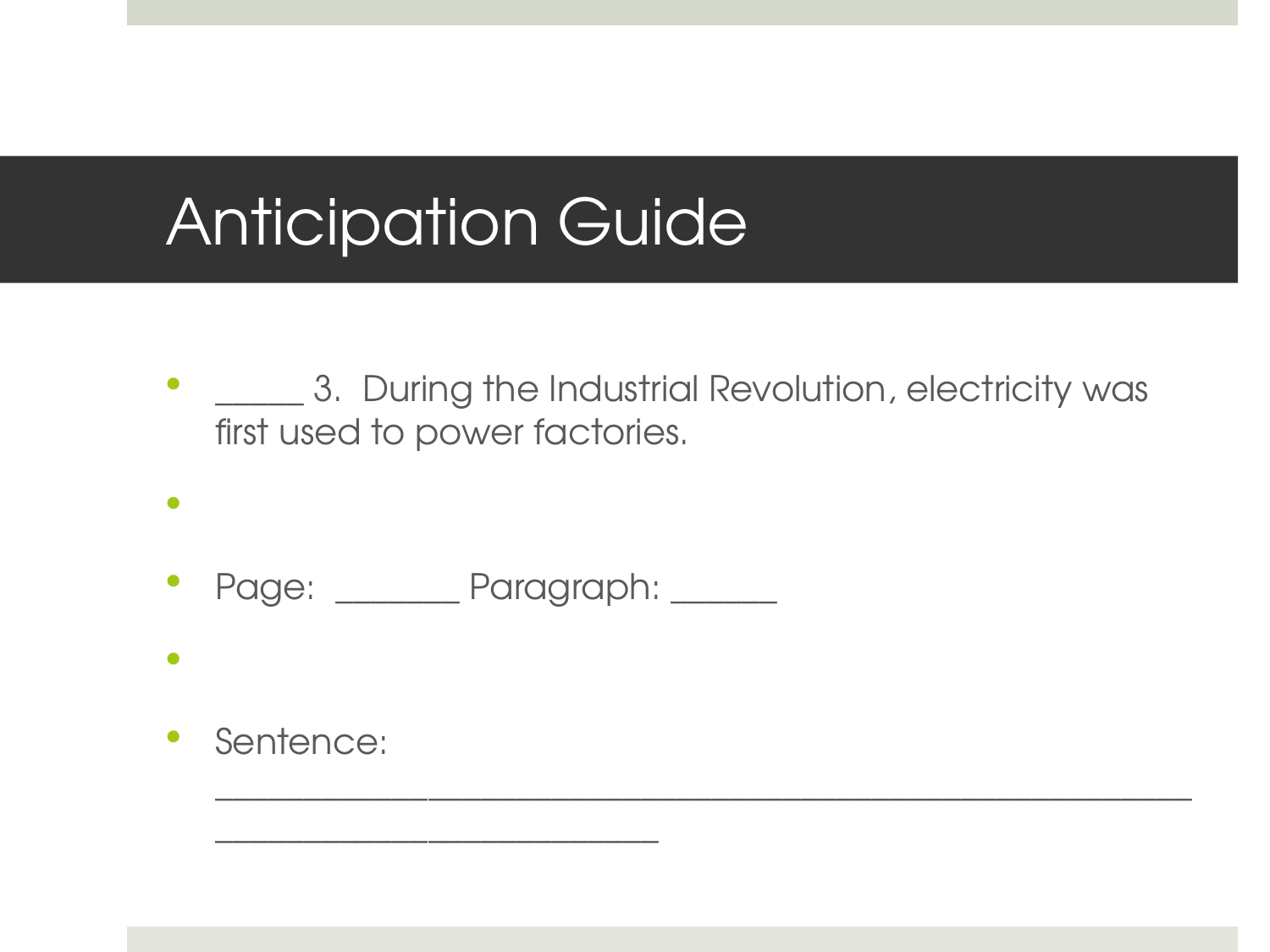

# Anticipation Guide
_____ 3.  During the Industrial Revolution, electricity was first used to power factories.

Page:  _______ Paragraph: ______

Sentence: ________________________________________________________________________________